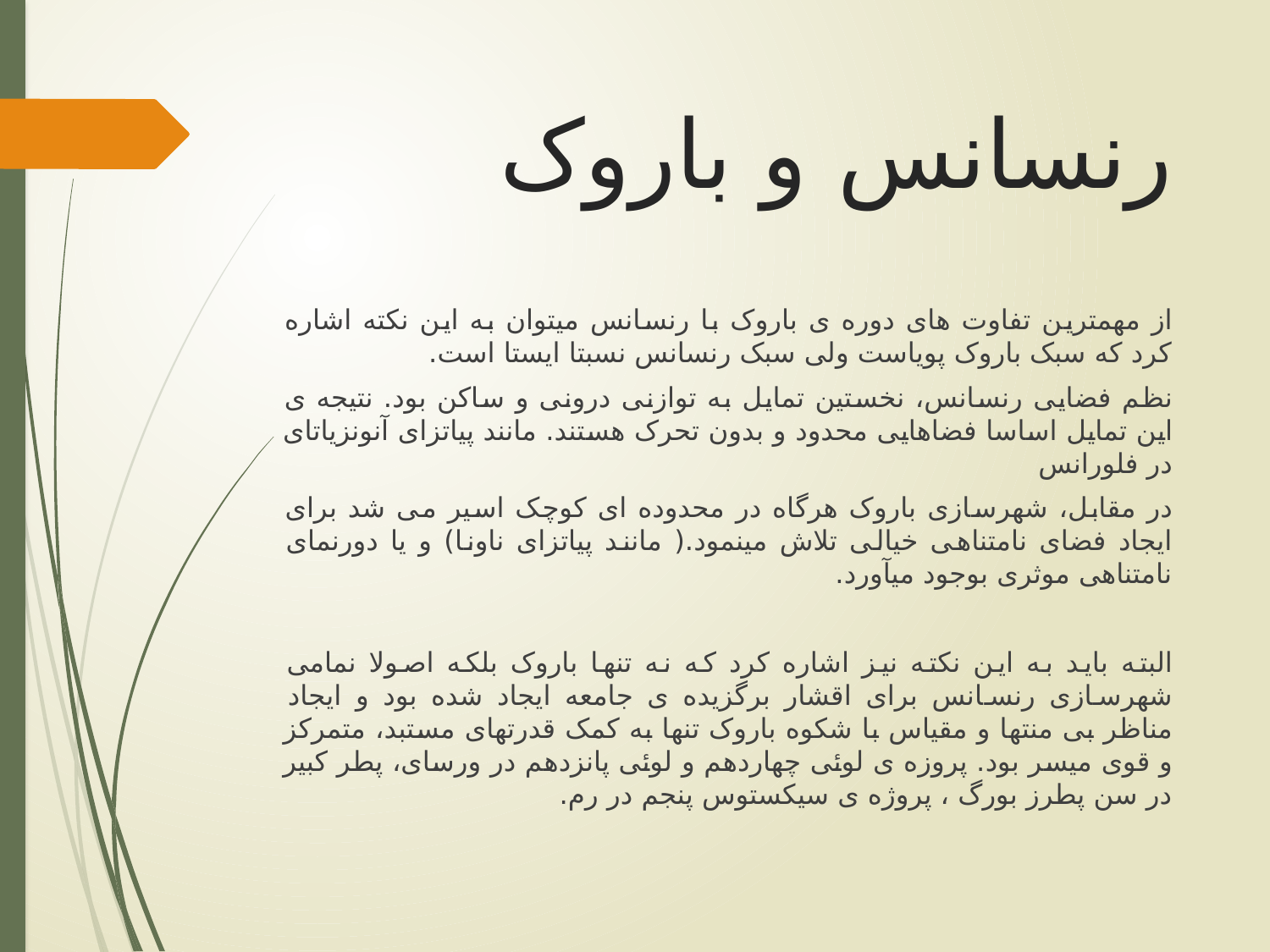

# رنسانس و باروک
از مهمترین تفاوت های دوره ی باروک با رنسانس میتوان به این نکته اشاره کرد که سبک باروک پویاست ولی سبک رنسانس نسبتا ایستا است.
نظم فضایی رنسانس، نخستین تمایل به توازنی درونی و ساکن بود. نتیجه ی این تمایل اساسا فضاهایی محدود و بدون تحرک هستند. مانند پیاتزای آنونزیاتای در فلورانس
در مقابل، شهرسازی باروک هرگاه در محدوده ای کوچک اسیر می شد برای ایجاد فضای نامتناهی خیالی تلاش مینمود.( مانند پیاتزای ناونا) و یا دورنمای نامتناهی موثری بوجود میآورد.

البته باید به این نکته نیز اشاره کرد که نه تنها باروک بلکه اصولا نمامی شهرسازی رنسانس برای اقشار برگزیده ی جامعه ایجاد شده بود و ایجاد مناظر بی منتها و مقیاس با شکوه باروک تنها به کمک قدرتهای مستبد، متمرکز و قوی میسر بود. پروزه ی لوئی چهاردهم و لوئی پانزدهم در ورسای، پطر کبیر در سن پطرز بورگ ، پروژه ی سیکستوس پنجم در رم.